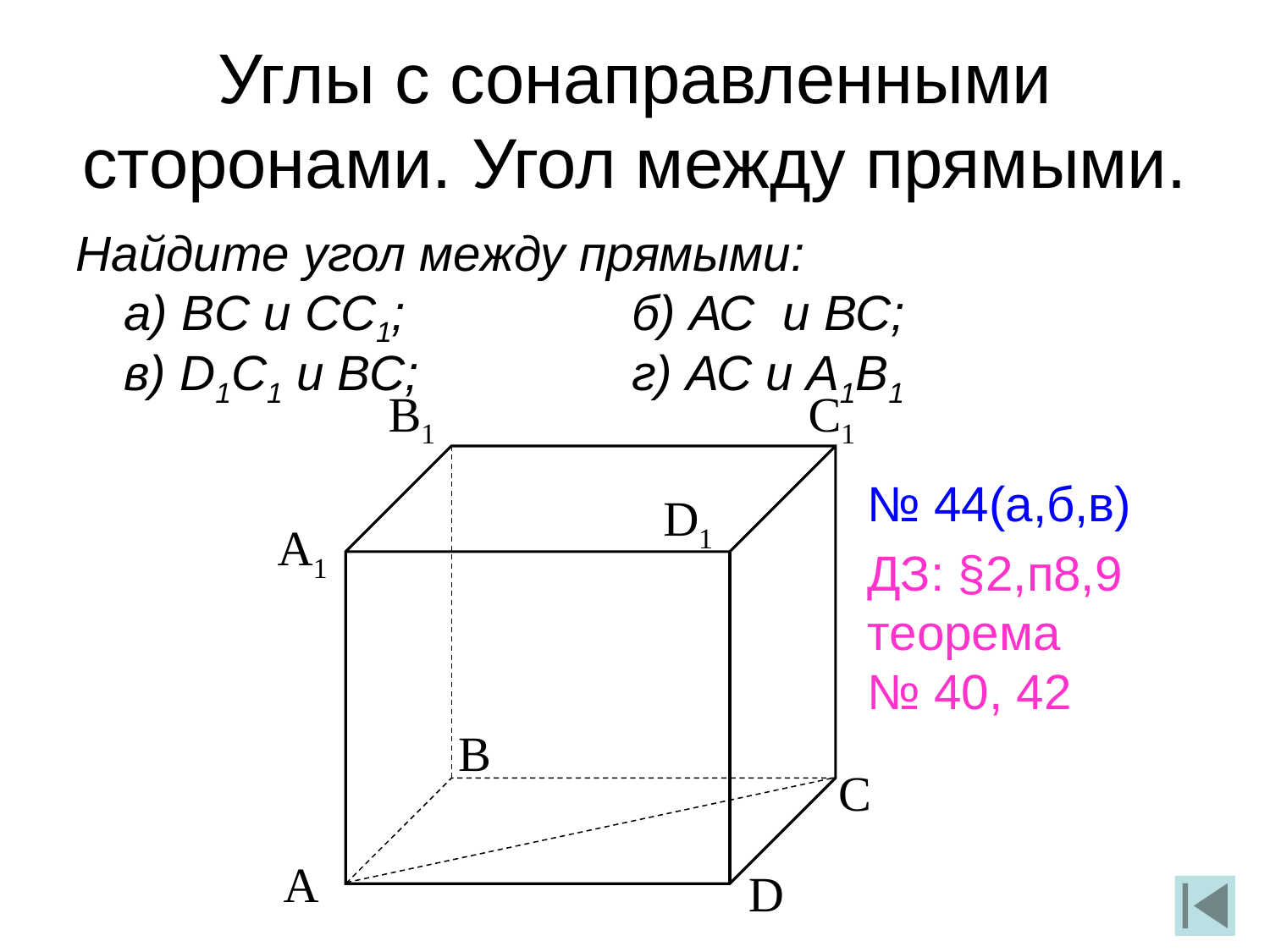

Углы с сонаправленными сторонами. Угол между прямыми.
Найдите угол между прямыми:
а) BC и CC1;		б) АС  и ВС;
в) D1C1 и ВС;		г) АС и А1В1
B1
C1

D1
А1
В
С
А
D
№ 44(а,б,в)
ДЗ: §2,п8,9
теорема
№ 40, 42